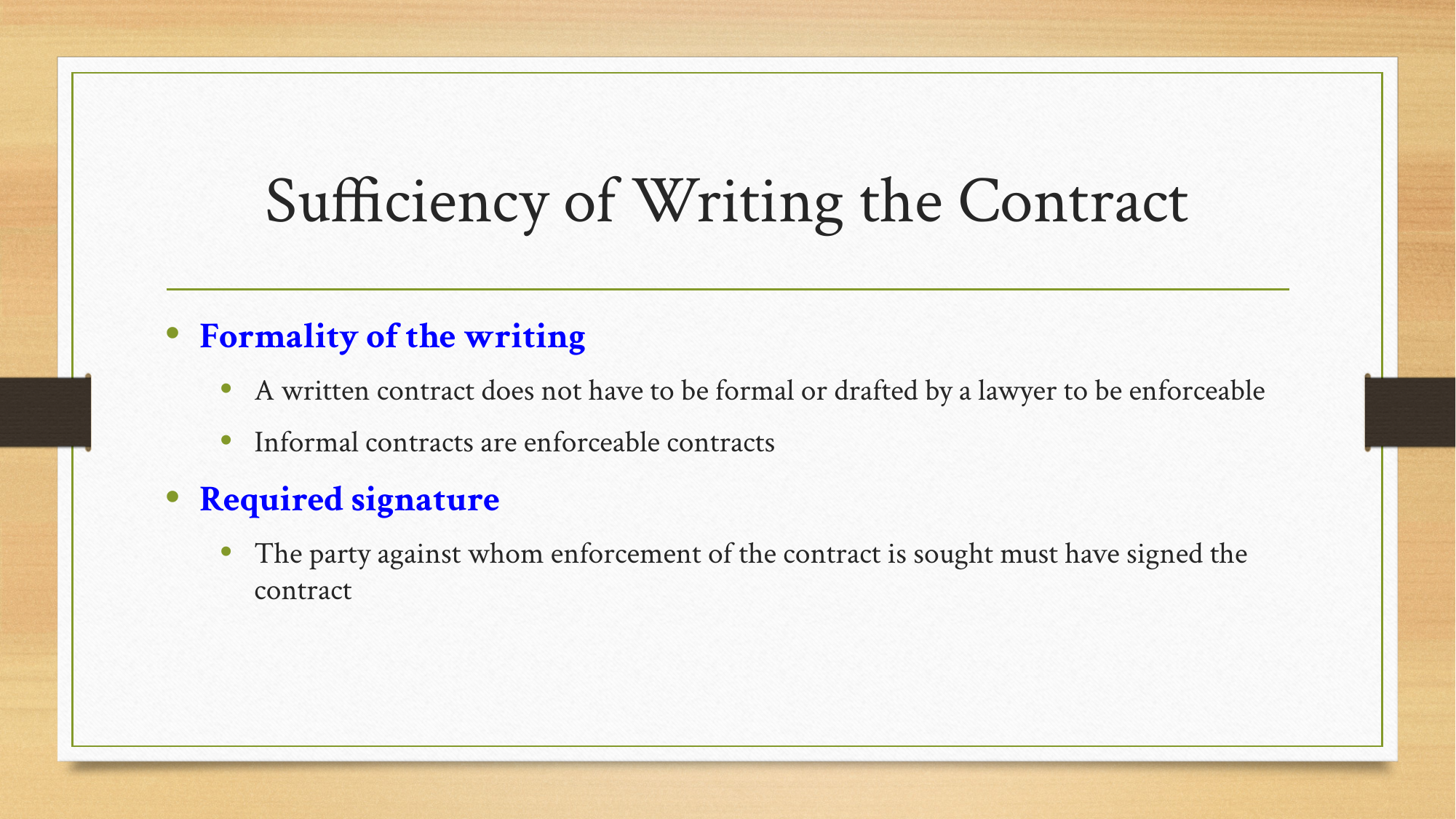

# Sufficiency of Writing the Contract
Formality of the writing
A written contract does not have to be formal or drafted by a lawyer to be enforceable
Informal contracts are enforceable contracts
Required signature
The party against whom enforcement of the contract is sought must have signed the contract